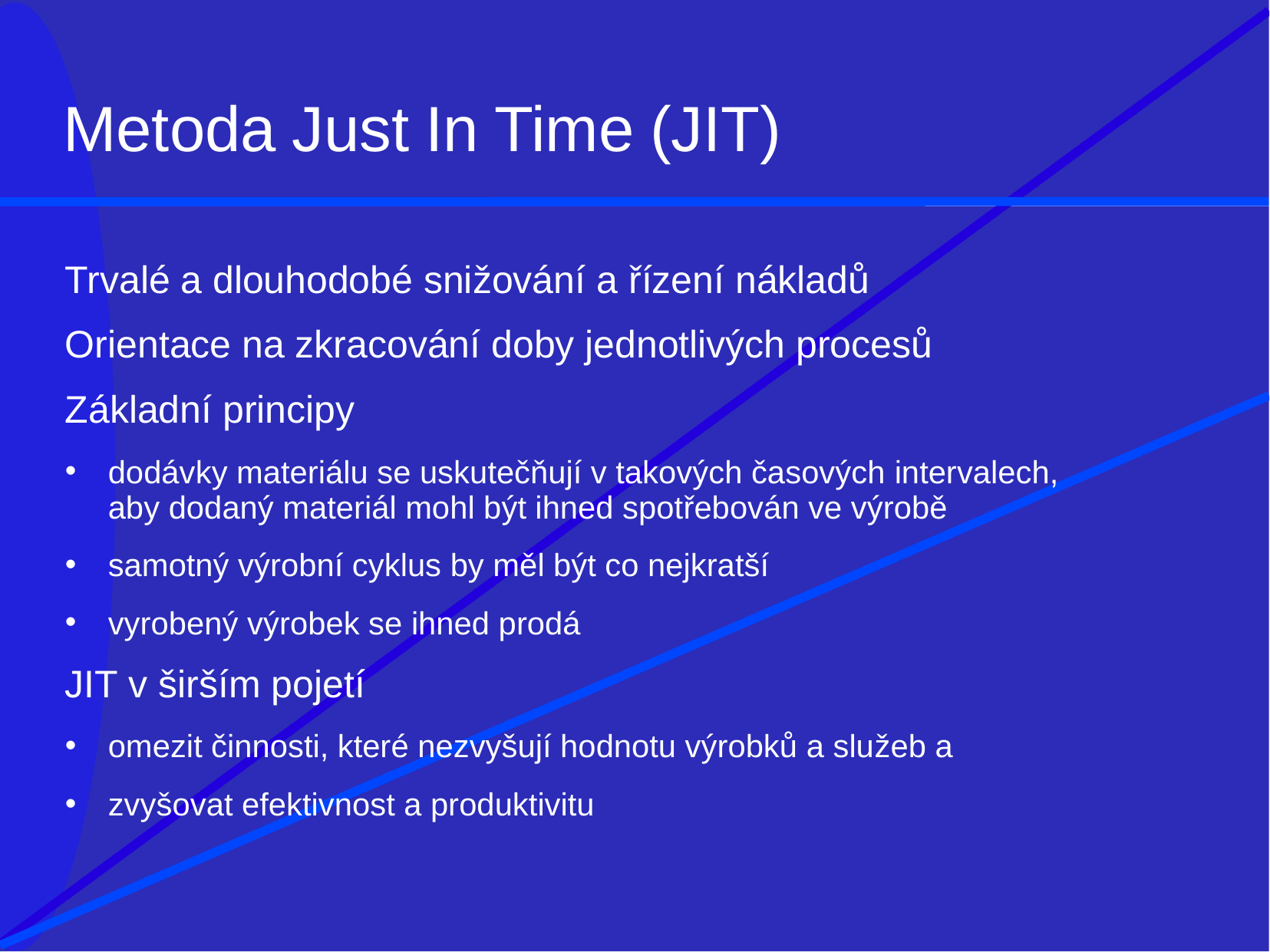

# Metoda Just In Time (JIT)
Trvalé a dlouhodobé snižování a řízení nákladů Orientace na zkracování doby jednotlivých procesů Základní principy
dodávky materiálu se uskutečňují v takových časových intervalech, aby dodaný materiál mohl být ihned spotřebován ve výrobě
samotný výrobní cyklus by měl být co nejkratší
vyrobený výrobek se ihned prodá
JIT v širším pojetí
omezit činnosti, které nezvyšují hodnotu výrobků a služeb a
zvyšovat efektivnost a produktivitu